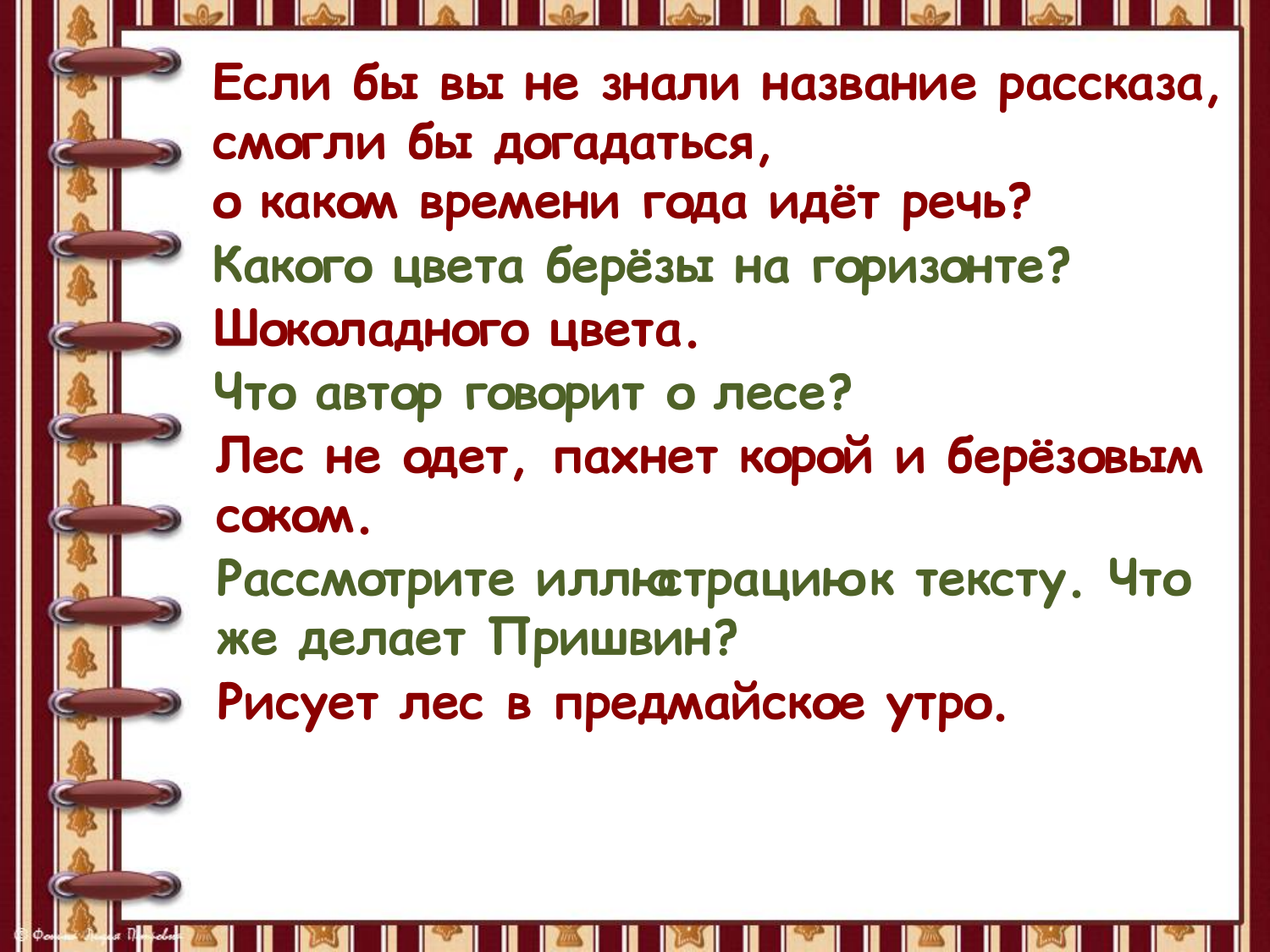

Если бы вы не знали название рассказа, смогли бы догадаться,
о каком времени года идёт речь?
Какого цвета берёзы на горизонте?
Шоколадного цвета.
Что автор говорит о лесе?
Лес не одет, пахнет корой и берёзовым соком.
Рассмотрите иллюстрацию к тексту. Что же делает Пришвин?
Рисует лес в предмайское утро.